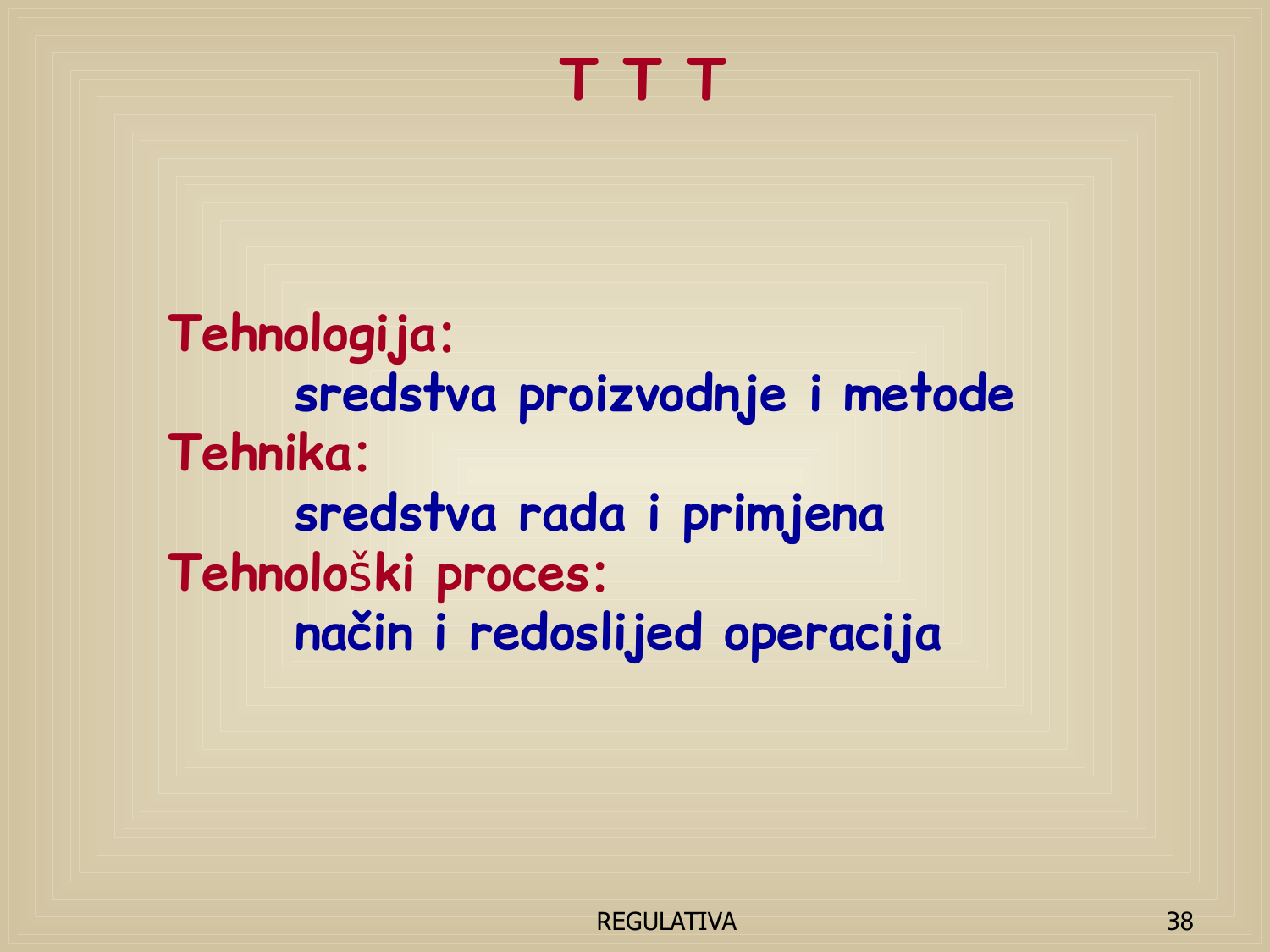

# T T T
Tehnologija:
	sredstva proizvodnje i metode
Tehnika:
	sredstva rada i primjena
Tehnološki proces:
	način i redoslijed operacija
REGULATIVA
38